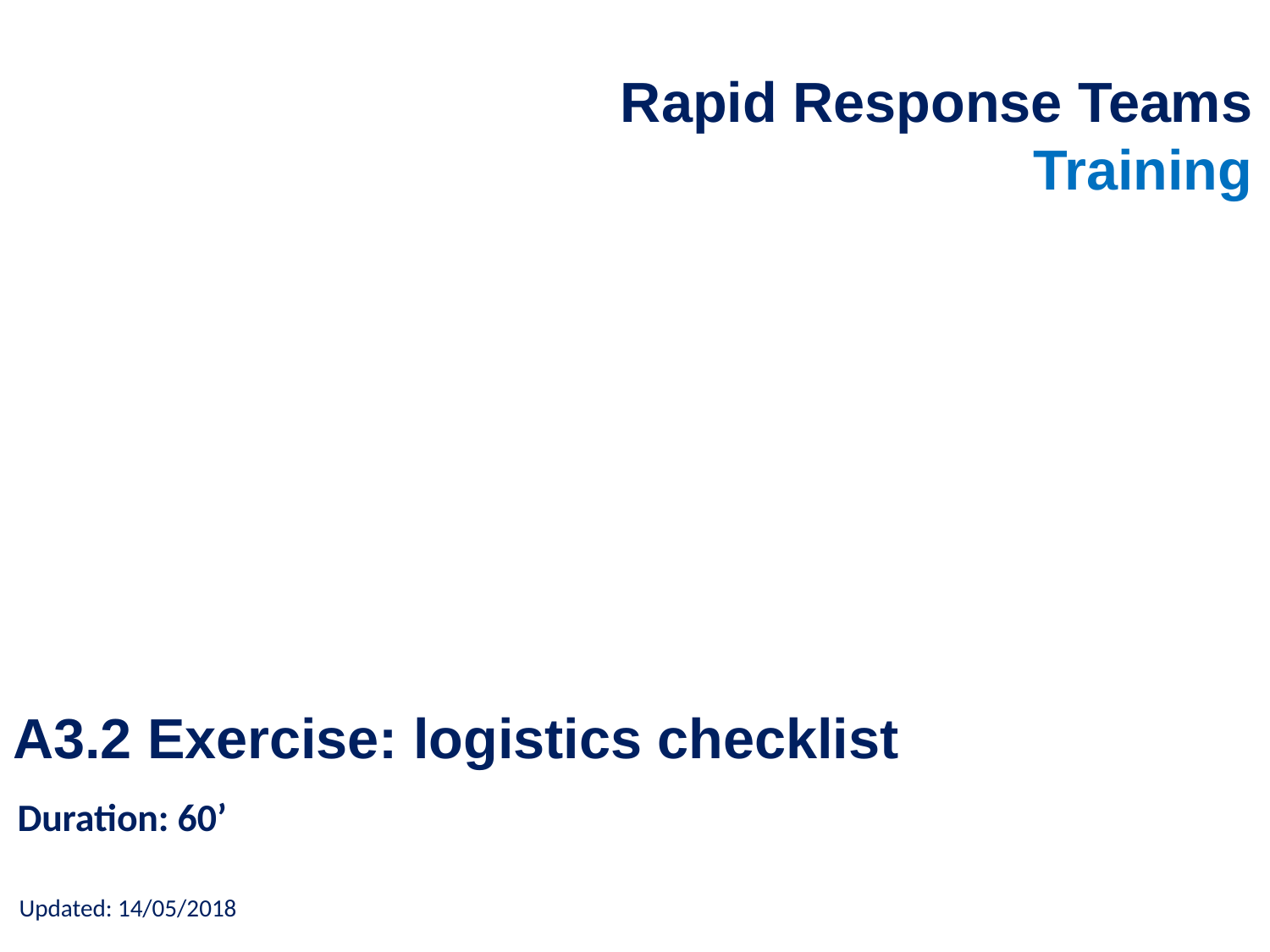

# Rapid Response Teams Training
A3.2 Exercise: logistics checklist
Duration: 60’
Updated: 14/05/2018